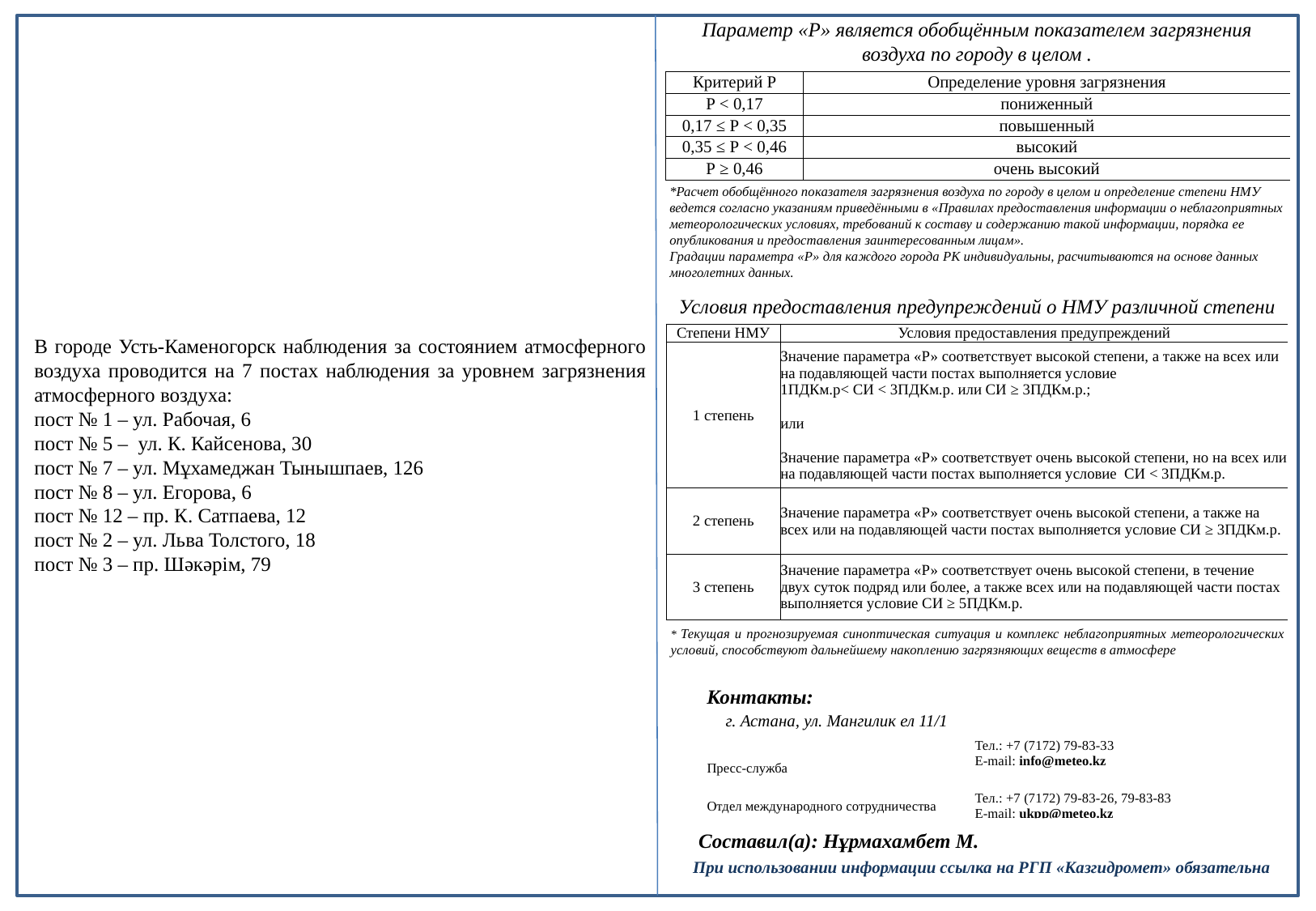

Параметр «Р» является обобщённым показателем загрязнения воздуха по городу в целом .

| Критерий Р | Определение уровня загрязнения |
| --- | --- |
| Р < 0,17 | пониженный |
| 0,17 ≤ Р < 0,35 | повышенный |
| 0,35 ≤ Р < 0,46 | высокий |
| Р ≥ 0,46 | очень высокий |
*Расчет обобщённого показателя загрязнения воздуха по городу в целом и определение степени НМУ ведется согласно указаниям приведёнными в «Правилах предоставления информации о неблагоприятных метеорологических условиях, требований к составу и содержанию такой информации, порядка ее опубликования и предоставления заинтересованным лицам».
Градации параметра «Р» для каждого города РК индивидуальны, расчитываются на основе данных многолетних данных.
Условия предоставления предупреждений о НМУ различной степени
| Степени НМУ | Условия предоставления предупреждений |
| --- | --- |
| 1 степень | Значение параметра «Р» соответствует высокой степени, а также на всех или на подавляющей части постах выполняется условие 1ПДКм.р< СИ < 3ПДКм.р. или СИ ≥ 3ПДКм.р.; или Значение параметра «Р» соответствует очень высокой степени, но на всех или на подавляющей части постах выполняется условие СИ < 3ПДКм.р. |
| 2 степень | Значение параметра «Р» соответствует очень высокой степени, а также на всех или на подавляющей части постах выполняется условие СИ ≥ 3ПДКм.р. |
| 3 степень | Значение параметра «Р» соответствует очень высокой степени, в течение двух суток подряд или более, а также всех или на подавляющей части постах выполняется условие СИ ≥ 5ПДКм.р. |
В городе Усть-Каменогорск наблюдения за состоянием атмосферного воздуха проводится на 7 постах наблюдения за уровнем загрязнения атмосферного воздуха:
пост № 1 – ул. Рабочая, 6
пост № 5 –  ул. К. Кайсенова, 30
пост № 7 – ул. Мұхамеджан Тынышпаев, 126
пост № 8 – ул. Егорова, 6
пост № 12 – пр. К. Сатпаева, 12
пост № 2 – ул. Льва Толстого, 18
пост № 3 – пр. Шәкәрім, 79

Контакты:

г. Астана, ул. Мангилик ел 11/1
| Пресс-служба | Тел.: +7 (7172) 79-83-33 E-mail: info@meteo.kz |
| --- | --- |
| Отдел международного сотрудничества | Тел.: +7 (7172) 79-83-26, 79-83-83 E-mail: ukpp@meteo.kz |
* Текущая и прогнозируемая синоптическая ситуация и комплекс неблагоприятных метеорологических условий, способствуют дальнейшему накоплению загрязняющих веществ в атмосфере
  Составил(а): Нұрмахамбет М.
При использовании информации ссылка на РГП «Казгидромет» обязательна